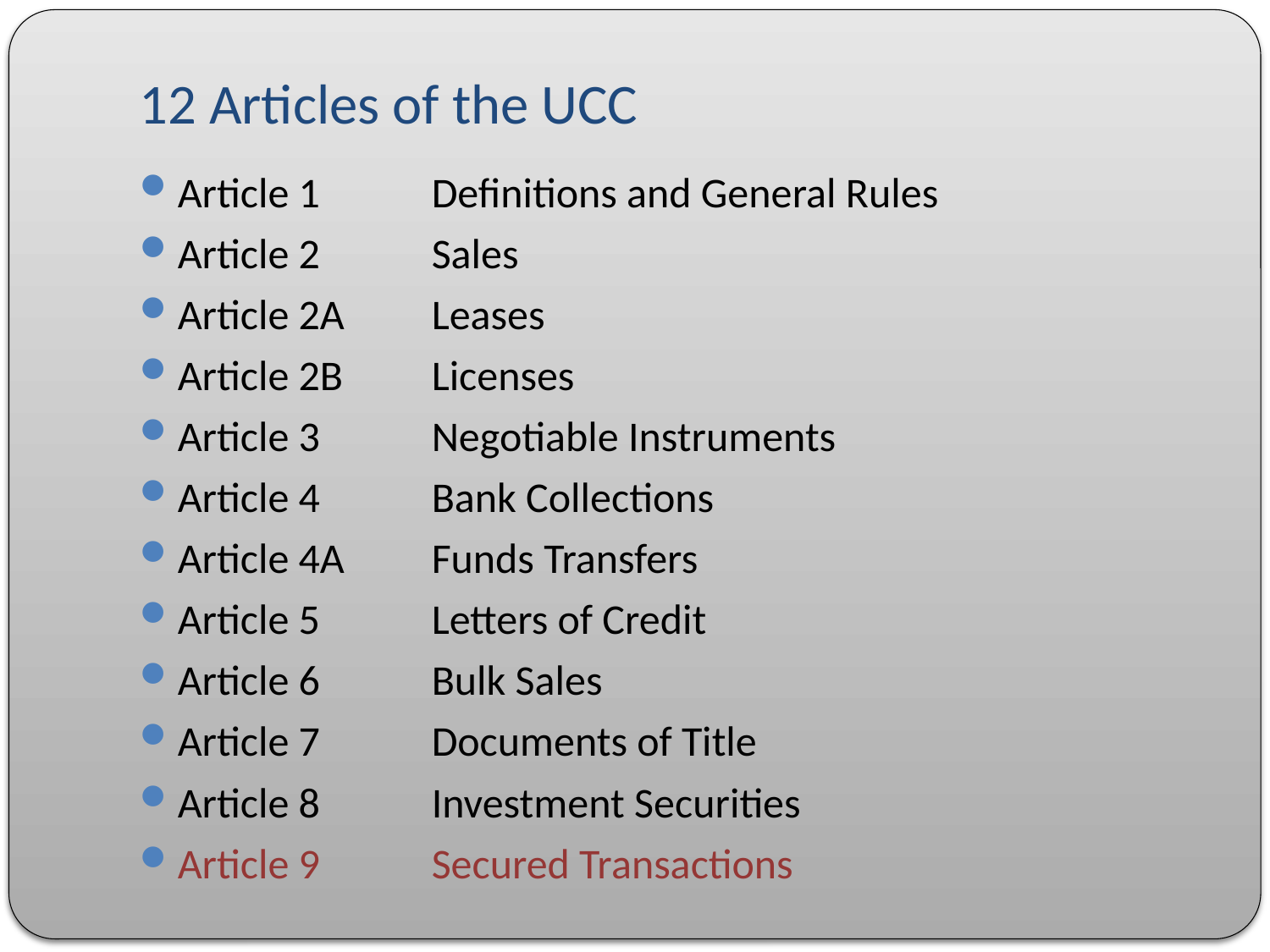

# 12 Articles of the UCC
Article 1 	Definitions and General Rules
Article 2 	Sales
Article 2A 	Leases
Article 2B 	Licenses
Article 3 	Negotiable Instruments
Article 4 	Bank Collections
Article 4A 	Funds Transfers
Article 5 	Letters of Credit
Article 6 	Bulk Sales
Article 7 	Documents of Title
Article 8 	Investment Securities
Article 9 	Secured Transactions